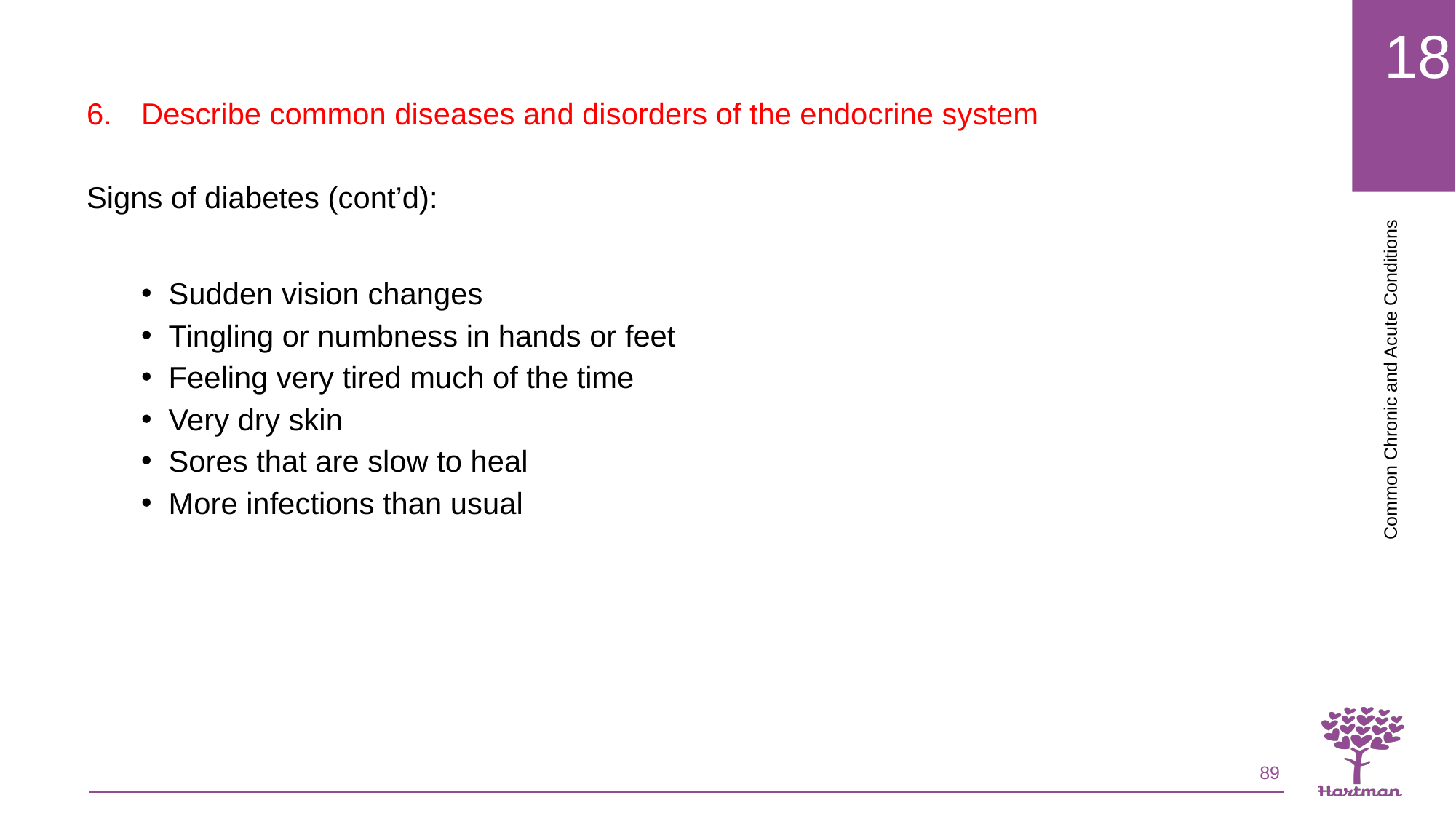

Describe common diseases and disorders of the endocrine system

Signs of diabetes (cont’d):

Sudden vision changes
Tingling or numbness in hands or feet
Feeling very tired much of the time
Very dry skin
Sores that are slow to heal
More infections than usual

89